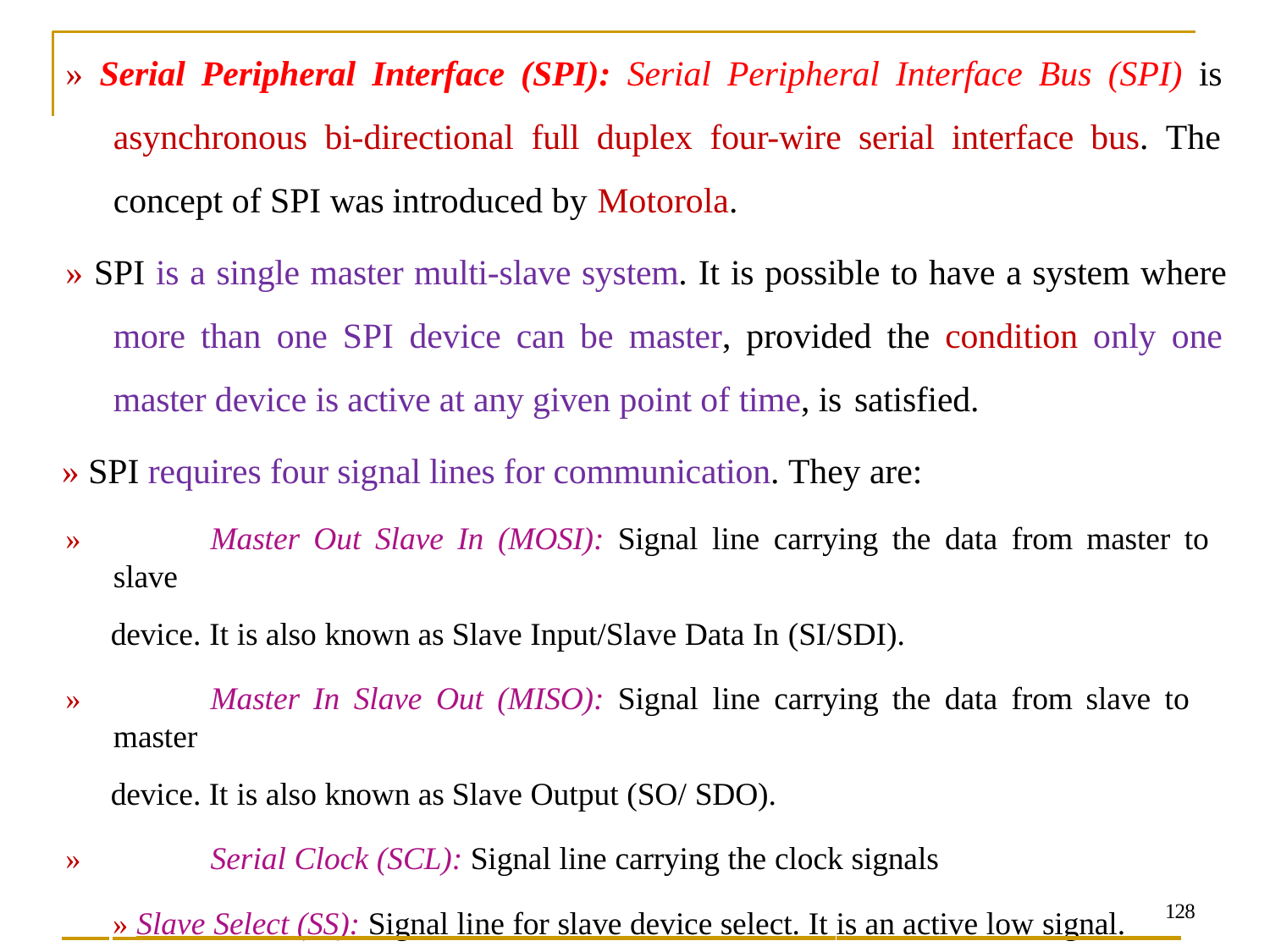

# » Serial Peripheral Interface (SPI): Serial Peripheral Interface Bus (SPI) is  asynchronous bi-directional full duplex four-wire serial interface bus. The  concept of SPI was introduced by Motorola.
» SPI is a single master multi-slave system. It is possible to have a system where  more than one SPI device can be master, provided the condition only one  master device is active at any given point of time, is satisfied.
» SPI requires four signal lines for communication. They are:
»	Master Out Slave In (MOSI): Signal line carrying the data from master to slave
device. It is also known as Slave Input/Slave Data In (SI/SDI).
»	Master In Slave Out (MISO): Signal line carrying the data from slave to master
device. It is also known as Slave Output (SO/ SDO).
»	Serial Clock (SCL): Signal line carrying the clock signals
      » Slave Select (SS): Signal line for slave device select. It is an active low signal.
128